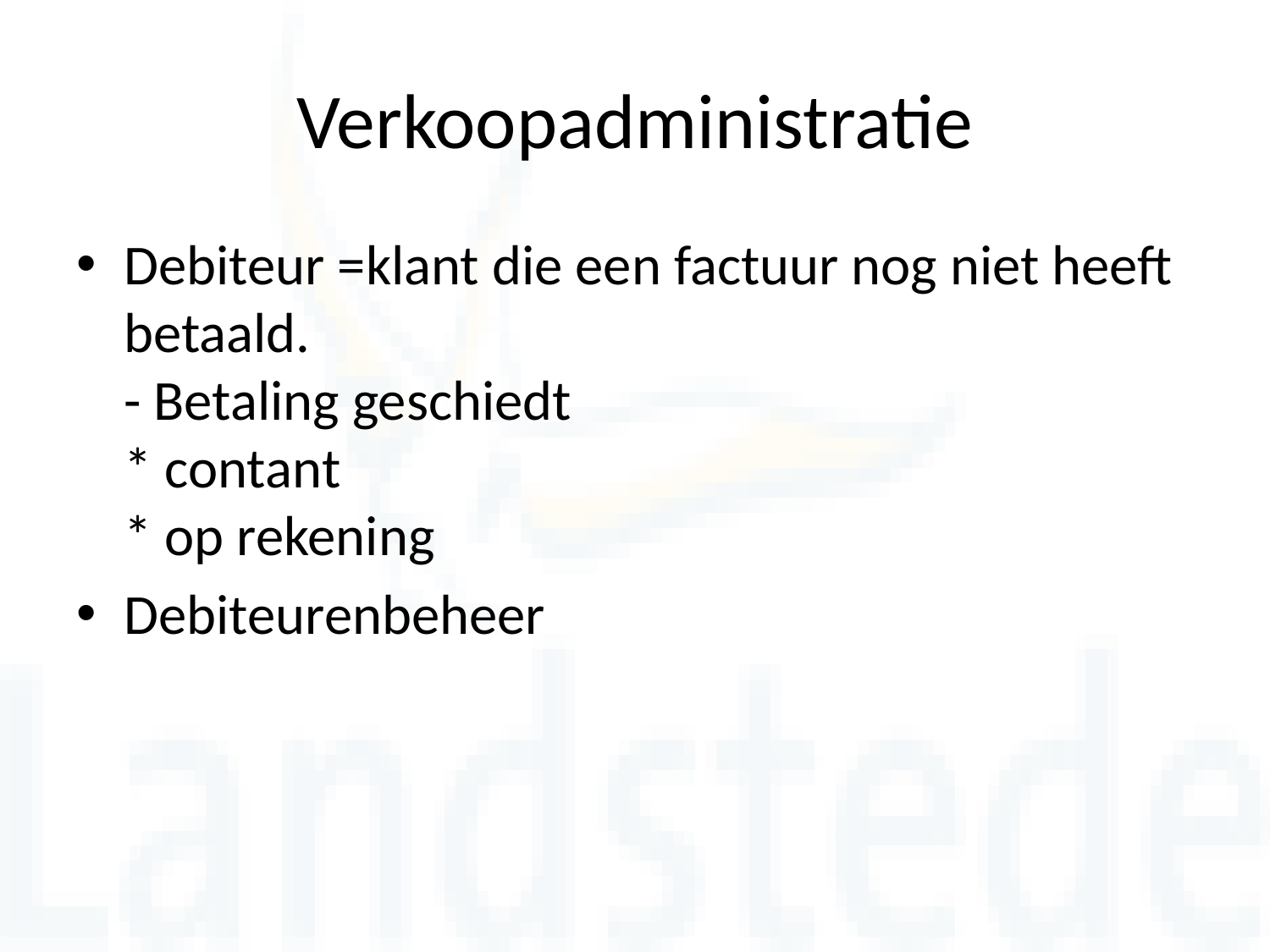

# Verkoopadministratie
Debiteur =klant die een factuur nog niet heeft betaald.
- Betaling geschiedt
* contant
* op rekening
Debiteurenbeheer